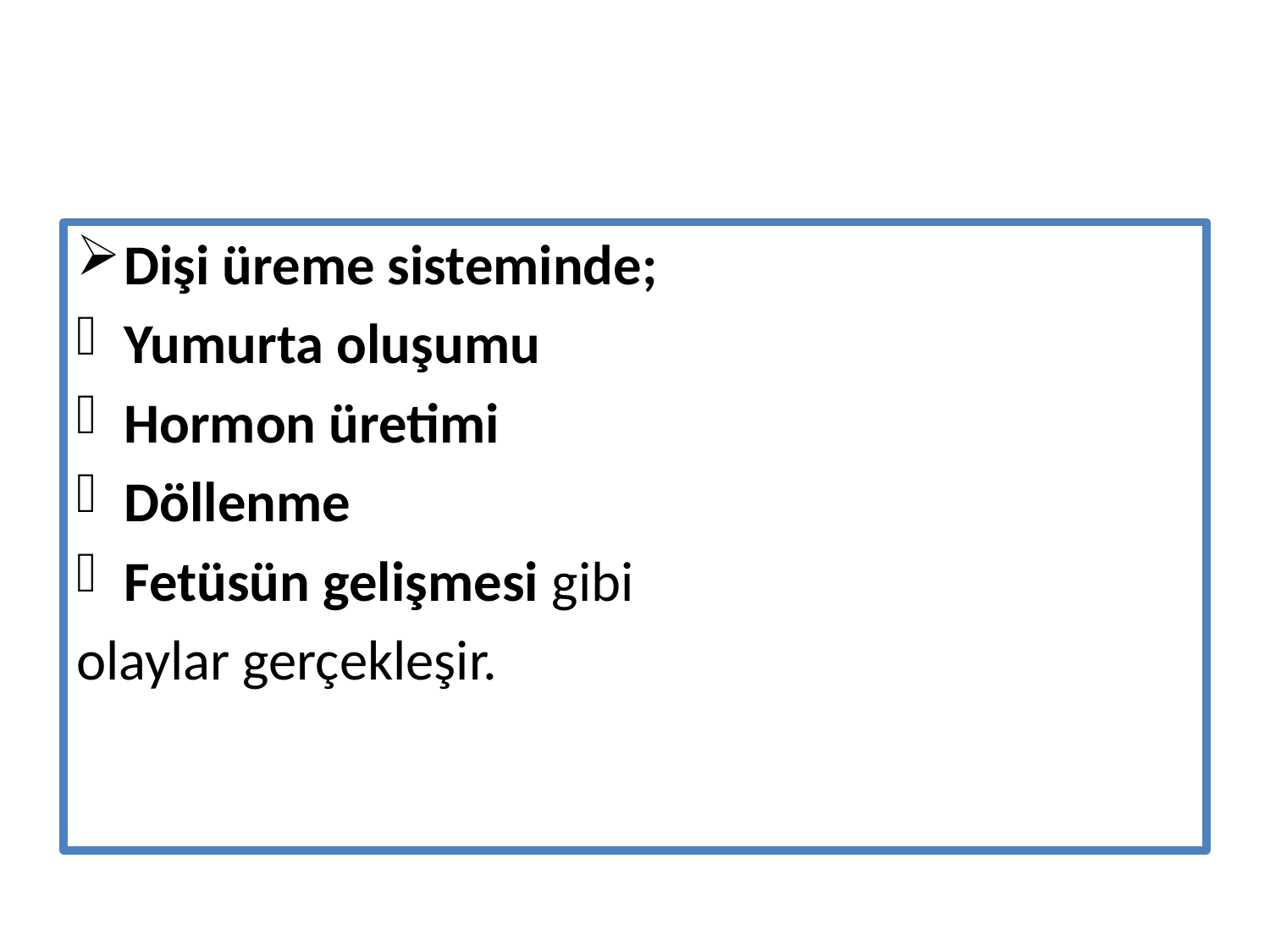

#
Dişi üreme sisteminde;
Yumurta oluşumu
Hormon üretimi
Döllenme
Fetüsün gelişmesi gibi
olaylar gerçekleşir.